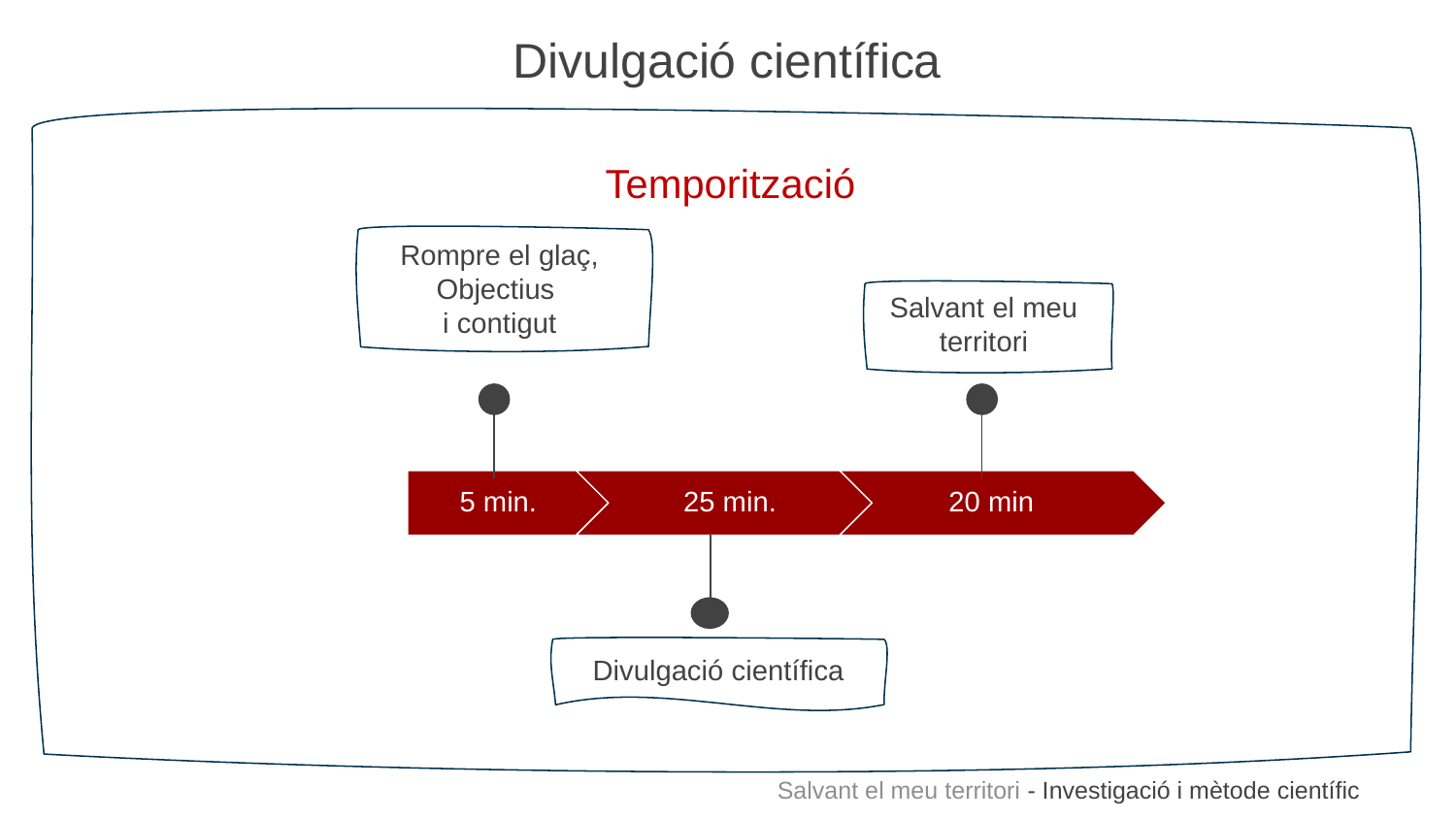

Divulgació científica

Temporització
Rompre el glaç,
Objectius
i contigut

Salvant el meu territori

5 min.
25 min.
20 min

Divulgació científica

Salvant el meu territori - Investigació i mètode científic